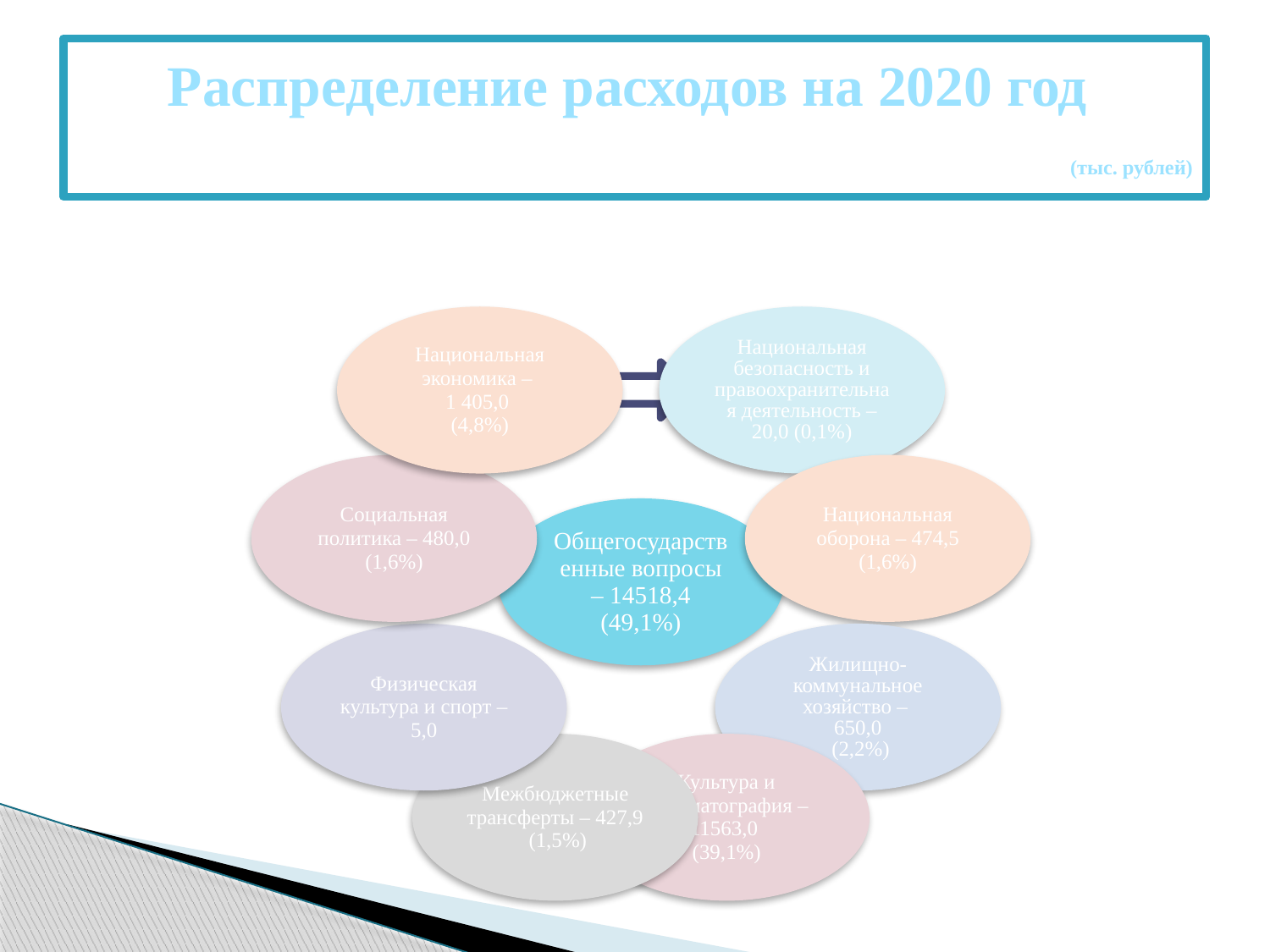

# Распределение расходов на 2020 год (тыс. рублей)
Общегосударственные вопросы – 14518,4 (49,1%)
Национальная безопасность и правоохранительная деятельность – 20,0 (0,1%)
Национальная оборона – 474,5 (1,6%)
Жилищно-коммунальное хозяйство –
650,0
 (2,2%)
(39,1%)
 (1,5%)
Физическая культура и спорт – 5,0
Социальная политика – 480,0 (1,6%)
Национальная экономика –
1 405,0
(4,8%)